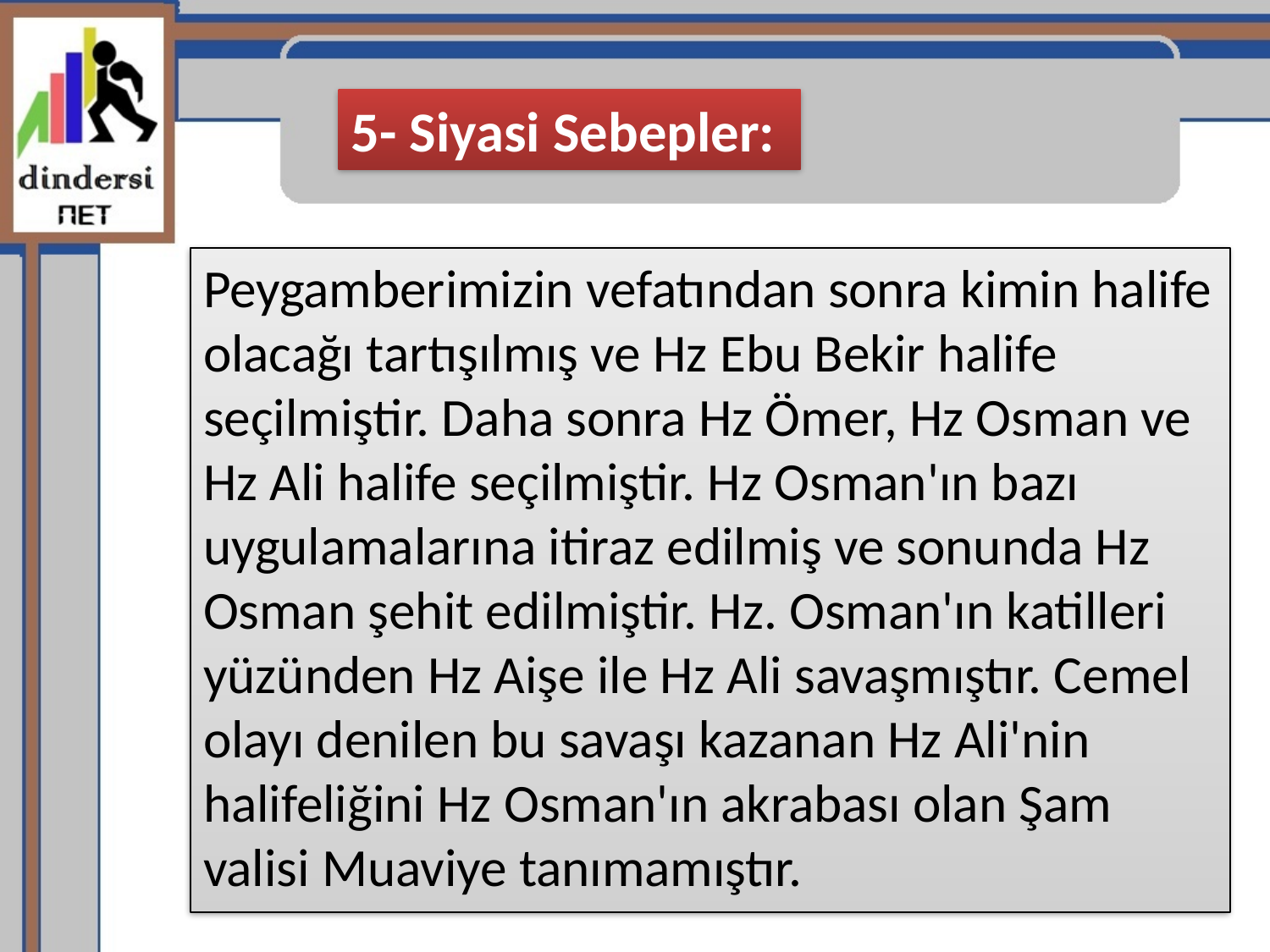

5- Siyasi Sebepler:
Peygamberimizin vefatından sonra kimin halife olacağı tartışılmış ve Hz Ebu Bekir halife seçilmiştir. Daha sonra Hz Ömer, Hz Osman ve Hz Ali halife seçilmiştir. Hz Osman'ın bazı uygulamalarına itiraz edilmiş ve sonunda Hz Osman şehit edilmiştir. Hz. Osman'ın katilleri yüzünden Hz Aişe ile Hz Ali savaşmıştır. Cemel olayı denilen bu savaşı kazanan Hz Ali'nin halifeliğini Hz Osman'ın akrabası olan Şam valisi Muaviye tanımamıştır.